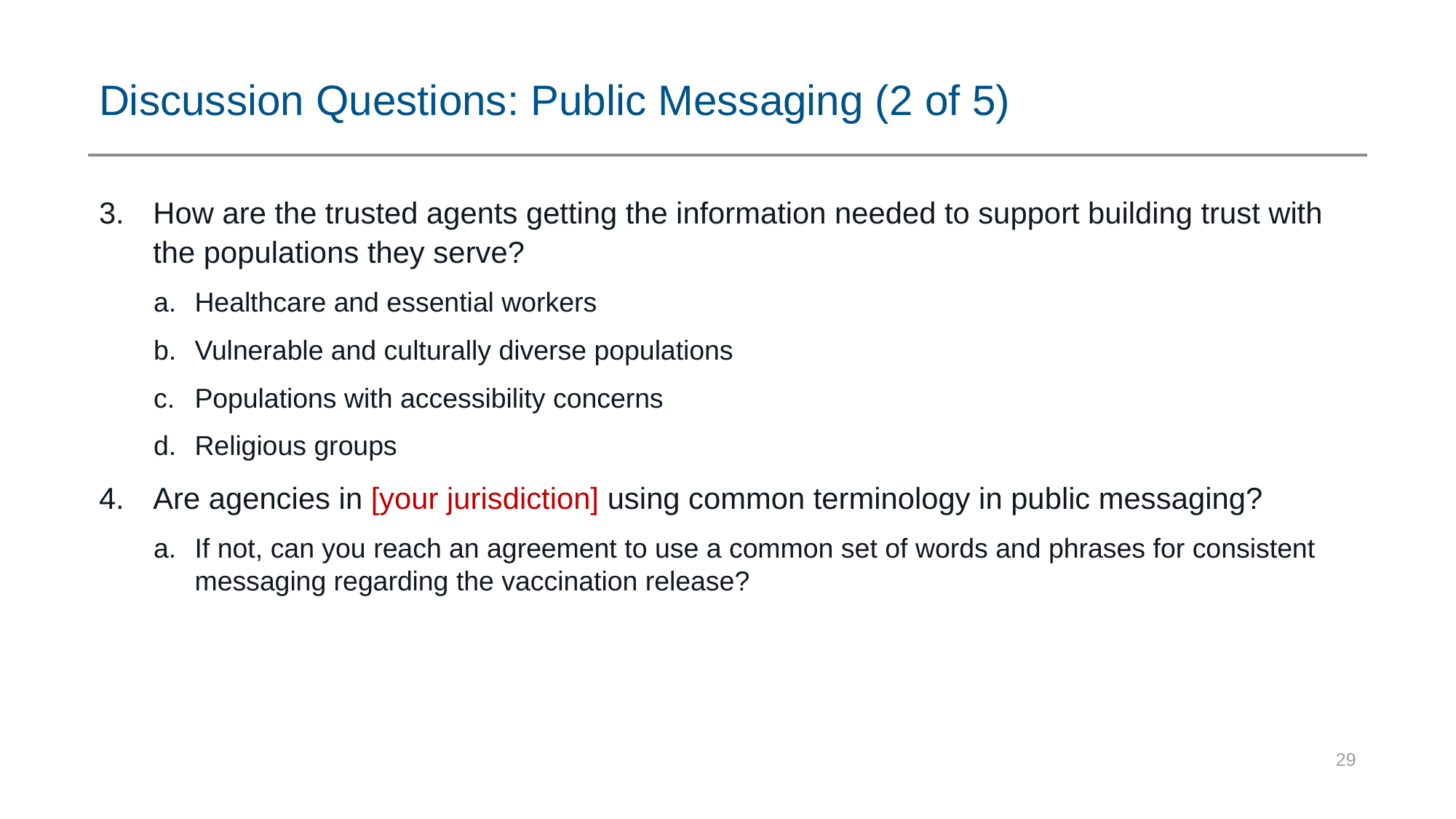

# Discussion Questions: Public Messaging (2 of 5)
How are the trusted agents getting the information needed to support building trust with the populations they serve?
Healthcare and essential workers
Vulnerable and culturally diverse populations
Populations with accessibility concerns
Religious groups
Are agencies in [your jurisdiction] using common terminology in public messaging?
If not, can you reach an agreement to use a common set of words and phrases for consistent messaging regarding the vaccination release?
29